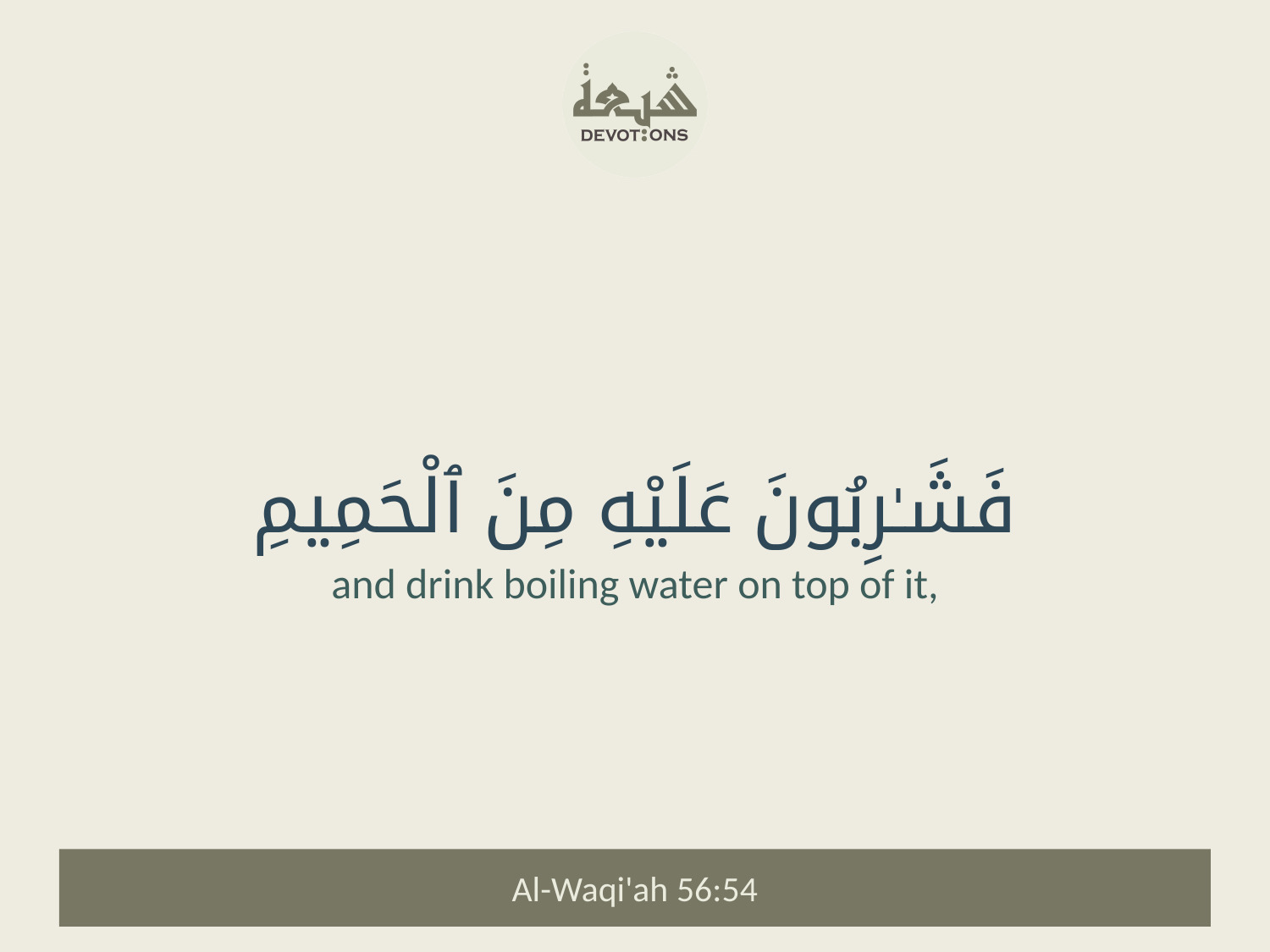

فَشَـٰرِبُونَ عَلَيْهِ مِنَ ٱلْحَمِيمِ
and drink boiling water on top of it,
Al-Waqi'ah 56:54